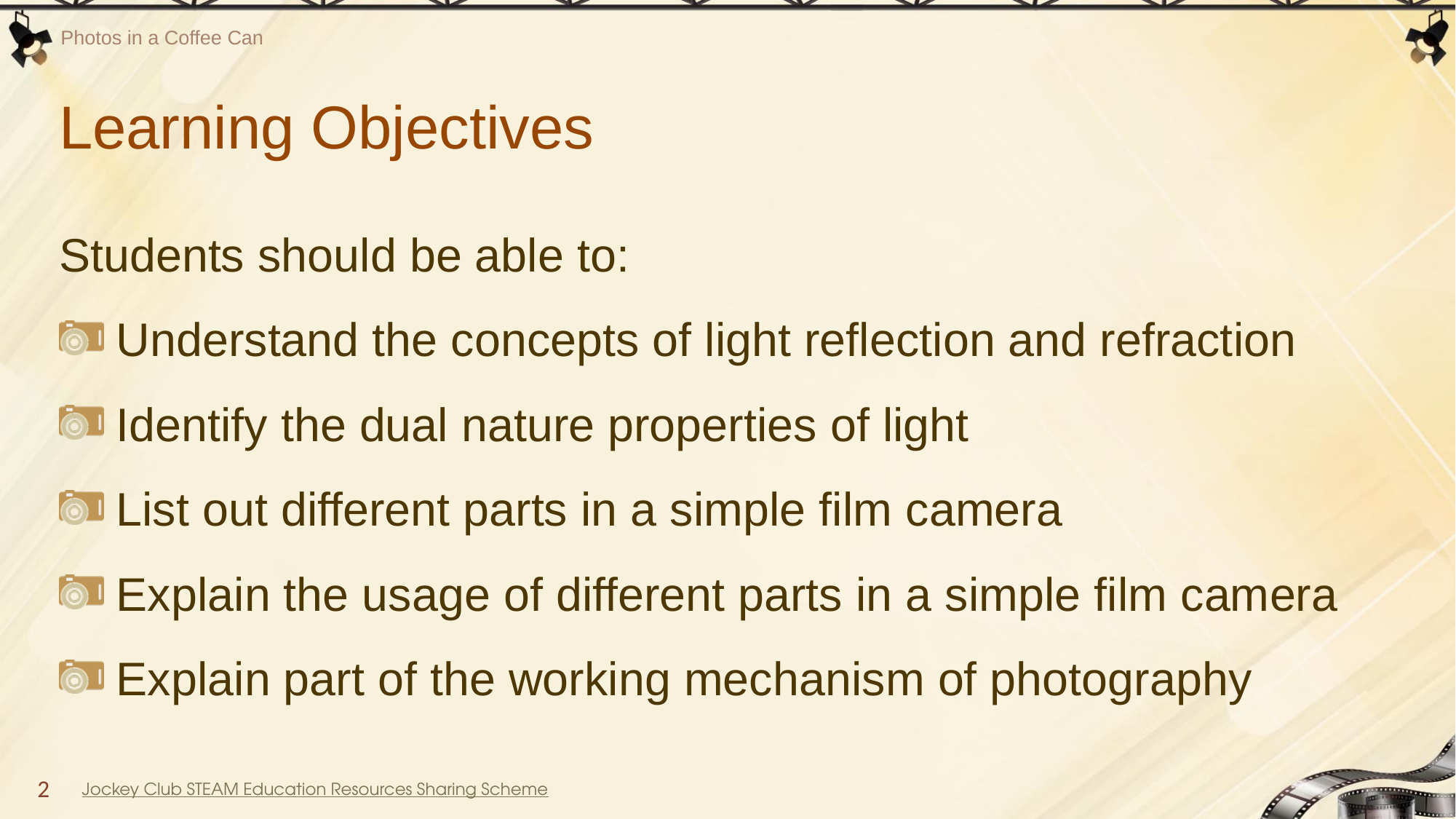

# Learning Objectives
Students should be able to:
Understand the concepts of light reflection and refraction
Identify the dual nature properties of light
List out different parts in a simple film camera
Explain the usage of different parts in a simple film camera
Explain part of the working mechanism of photography

2